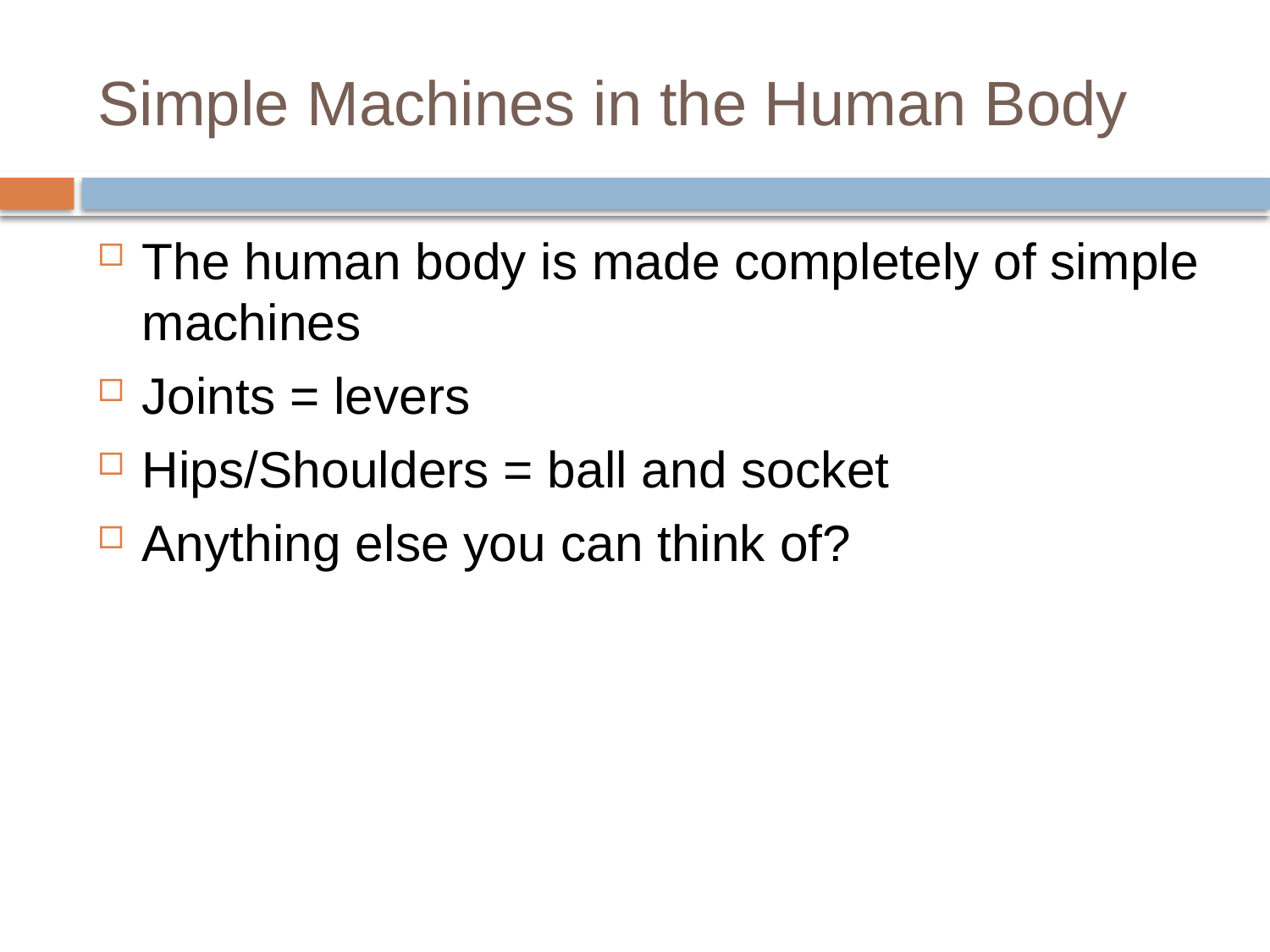

# Simple Machines in the Human Body
The human body is made completely of simple machines
Joints = levers
Hips/Shoulders = ball and socket
Anything else you can think of?